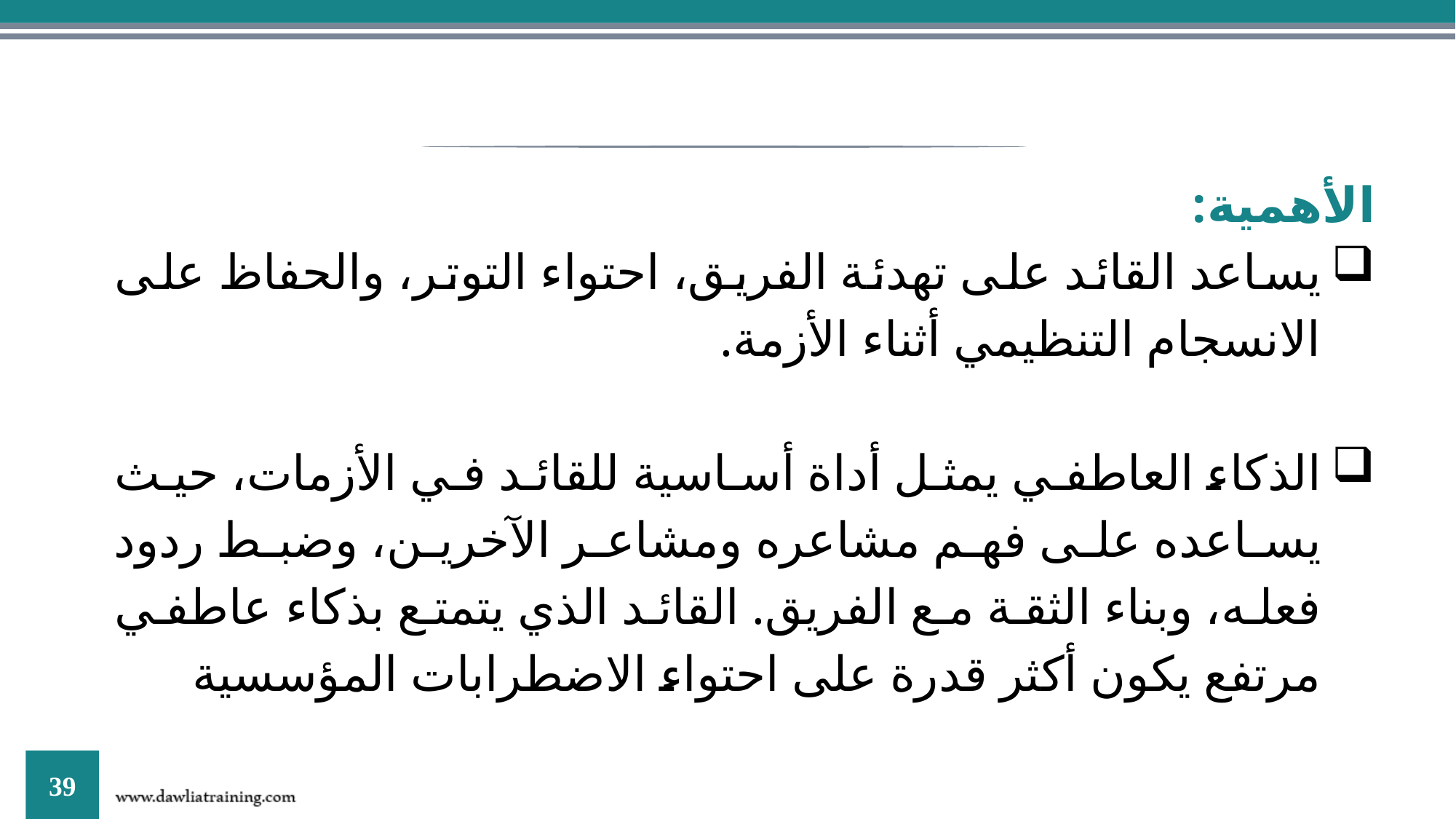

الأهمية:
يساعد القائد على تهدئة الفريق، احتواء التوتر، والحفاظ على الانسجام التنظيمي أثناء الأزمة.

الذكاء العاطفي يمثل أداة أساسية للقائد في الأزمات، حيث يساعده على فهم مشاعره ومشاعر الآخرين، وضبط ردود فعله، وبناء الثقة مع الفريق. القائد الذي يتمتع بذكاء عاطفي مرتفع يكون أكثر قدرة على احتواء الاضطرابات المؤسسية